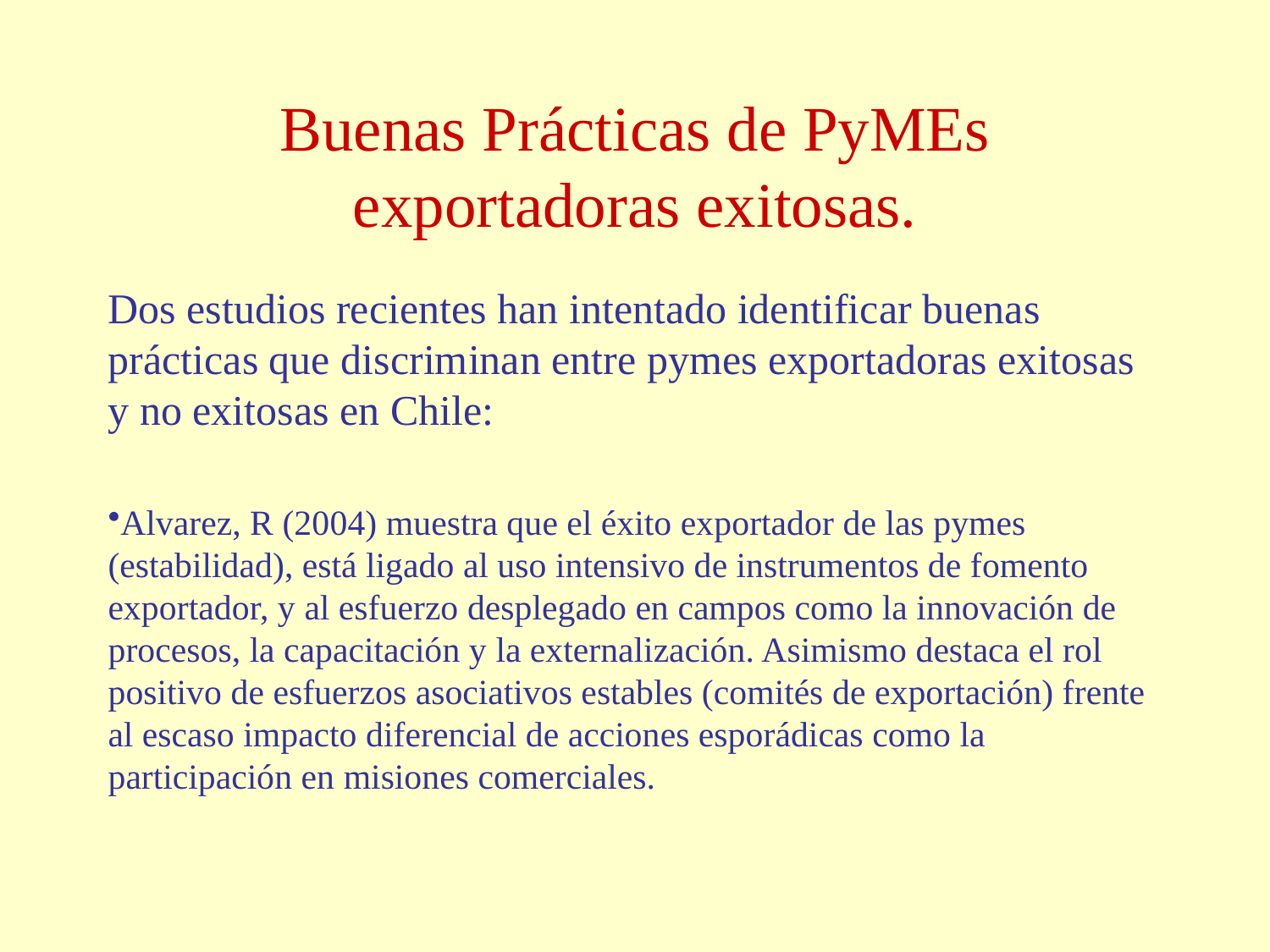

# Buenas Prácticas de PyMEs exportadoras exitosas.
Dos estudios recientes han intentado identificar buenas prácticas que discriminan entre pymes exportadoras exitosas y no exitosas en Chile:

Alvarez, R (2004) muestra que el éxito exportador de las pymes (estabilidad), está ligado al uso intensivo de instrumentos de fomento exportador, y al esfuerzo desplegado en campos como la innovación de procesos, la capacitación y la externalización. Asimismo destaca el rol positivo de esfuerzos asociativos estables (comités de exportación) frente al escaso impacto diferencial de acciones esporádicas como la participación en misiones comerciales.